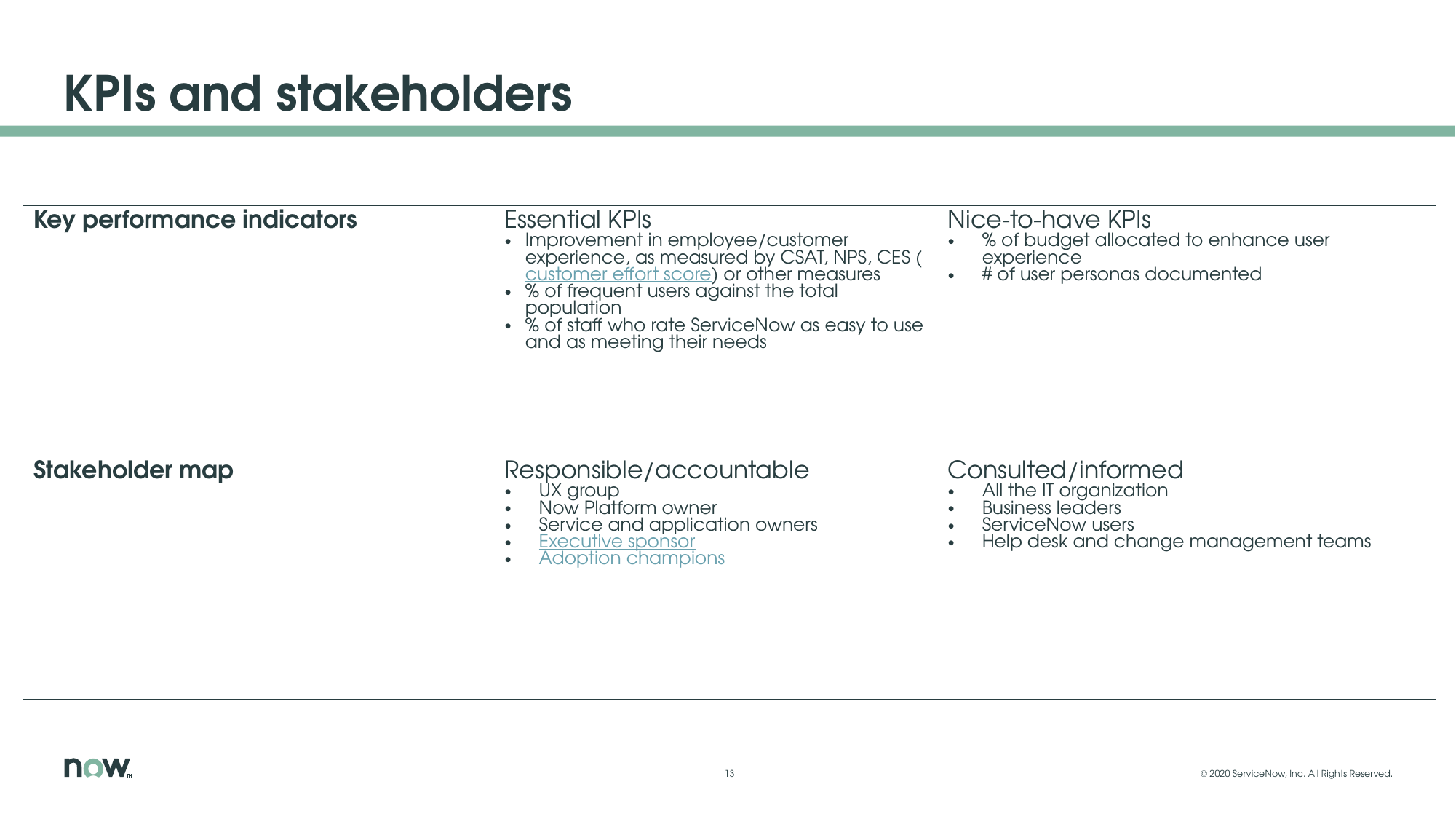

# KPIs and stakeholders

| Key performance indicators | Essential KPIs Improvement in employee/customer experience, as measured by CSAT, NPS, CES (customer effort score) or other measures % of frequent users against the total population % of staff who rate ServiceNow as easy to use and as meeting their needs | Nice-to-have KPIs % of budget allocated to enhance user experience # of user personas documented |
| --- | --- | --- |
| Stakeholder map | Responsible/accountable UX group Now Platform owner Service and application owners Executive sponsor Adoption champions | Consulted/informed All the IT organization Business leaders ServiceNow users Help desk and change management teams |